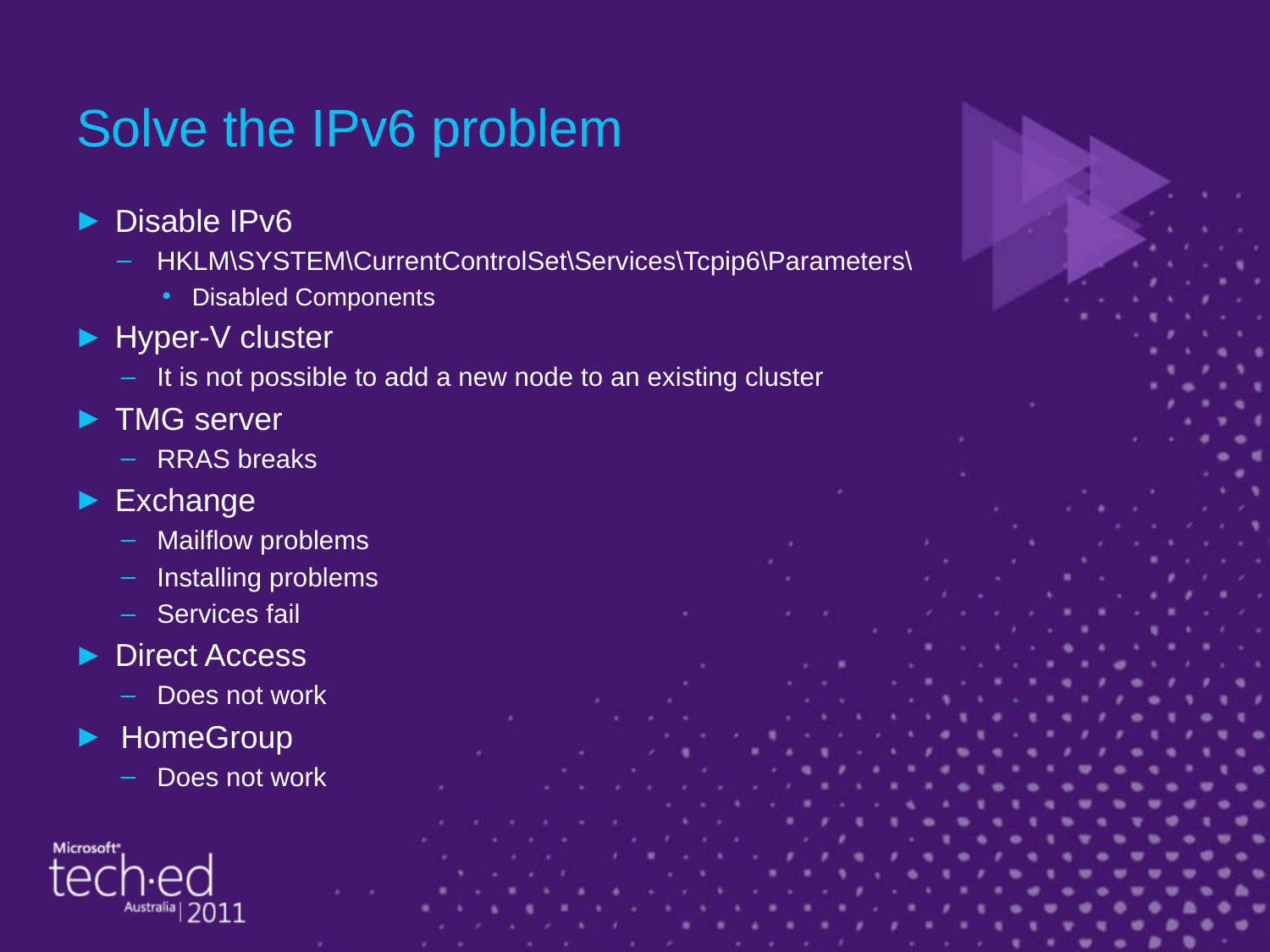

# Solve the IPv6 problem
Disable IPv6
HKLM\SYSTEM\CurrentControlSet\Services\Tcpip6\Parameters\
Disabled Components
Hyper-V cluster
It is not possible to add a new node to an existing cluster
TMG server
RRAS breaks
Exchange
Mailflow problems
Installing problems
Services fail
Direct Access
Does not work
HomeGroup
Does not work